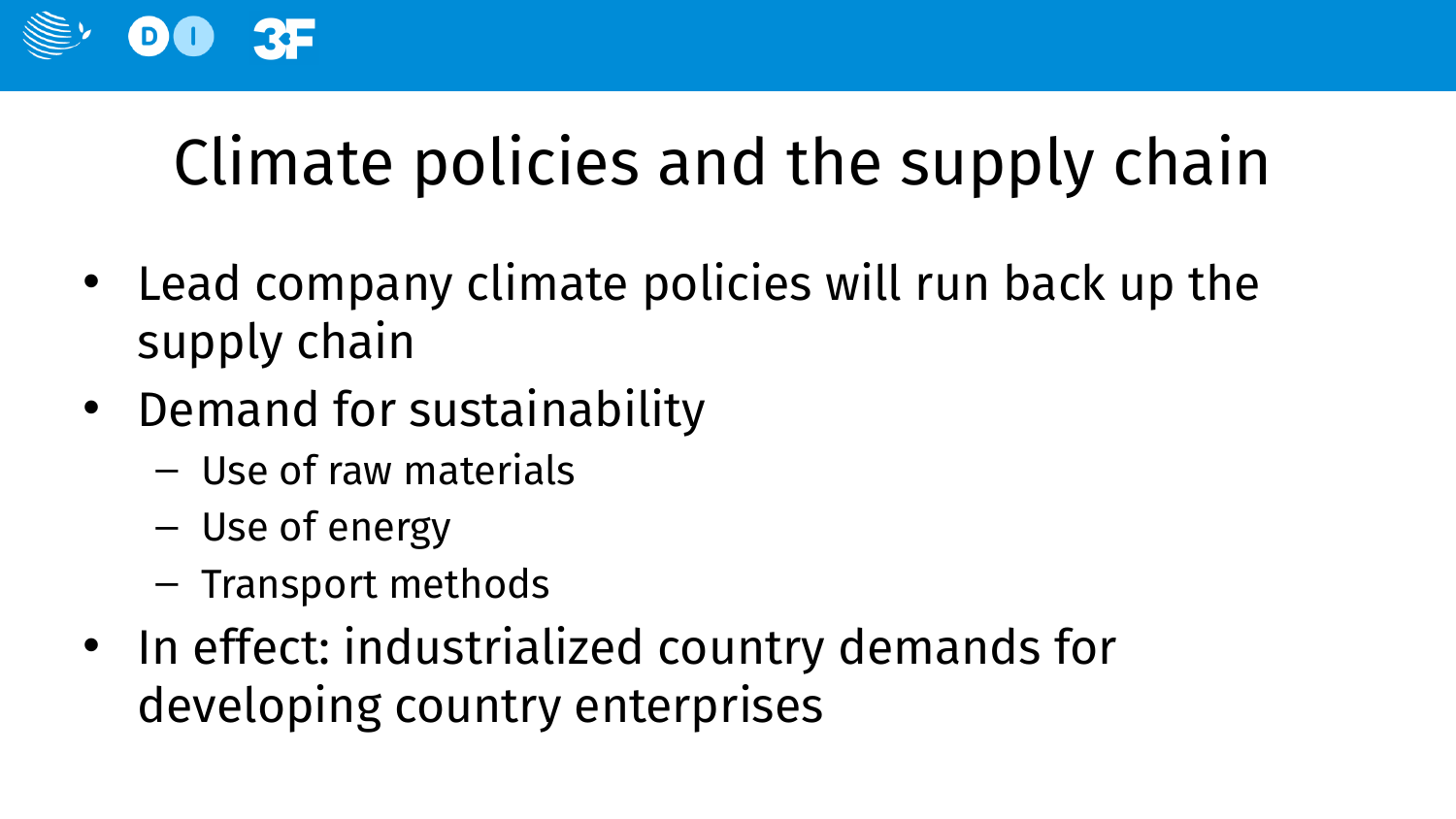

# Climate policies and the supply chain
Lead company climate policies will run back up the supply chain
Demand for sustainability
Use of raw materials
Use of energy
Transport methods
In effect: industrialized country demands for developing country enterprises